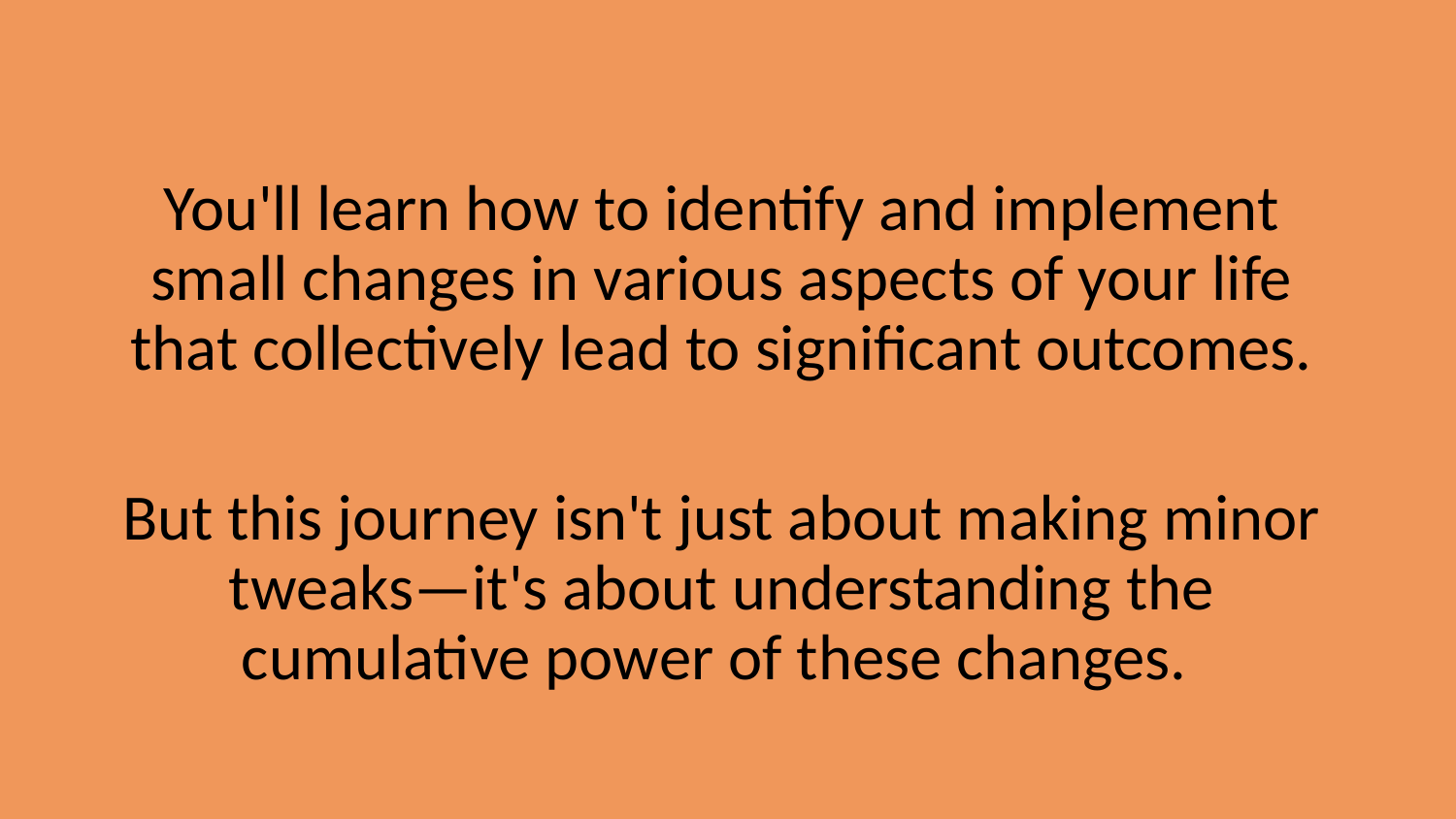

You'll learn how to identify and implement small changes in various aspects of your life that collectively lead to significant outcomes.

But this journey isn't just about making minor tweaks—it's about understanding the cumulative power of these changes.